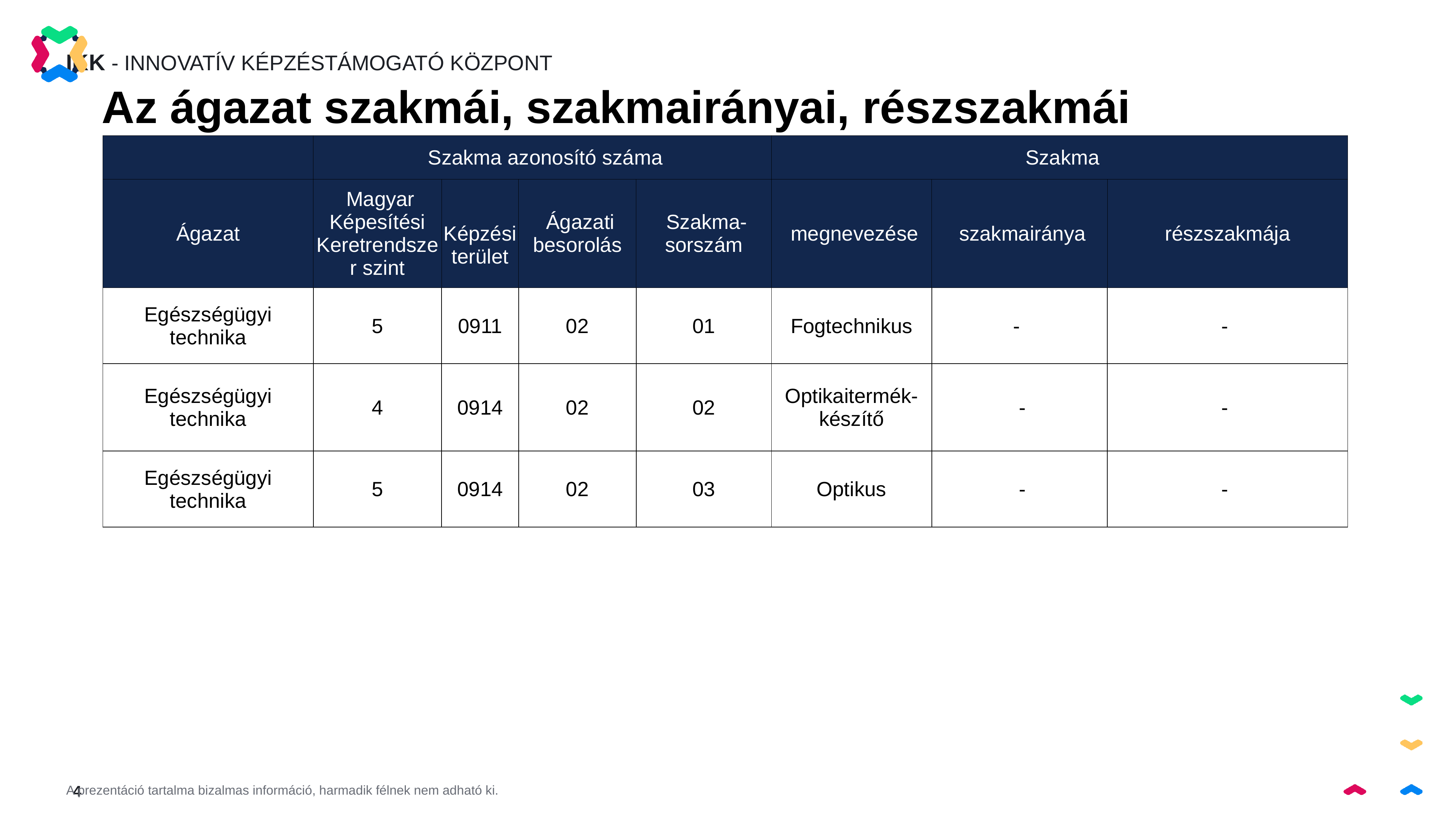

Az ágazat szakmái, szakmairányai, részszakmái
|  | Szakma azonosító száma |  |  |  | Szakma |  |  |
| --- | --- | --- | --- | --- | --- | --- | --- |
| Ágazat | Magyar Képesítési Keretrendszer szint | Képzési terület | Ágazati besorolás | Szakma-sorszám | megnevezése | szakmairánya | részszakmája |
| Egészségügyi technika | 5 | 0911 | 02 | 01 | Fogtechnikus | - | - |
| Egészségügyi technika | 4 | 0914 | 02 | 02 | Optikaitermék-készítő | - | - |
| Egészségügyi technika | 5 | 0914 | 02 | 03 | Optikus | - | - |